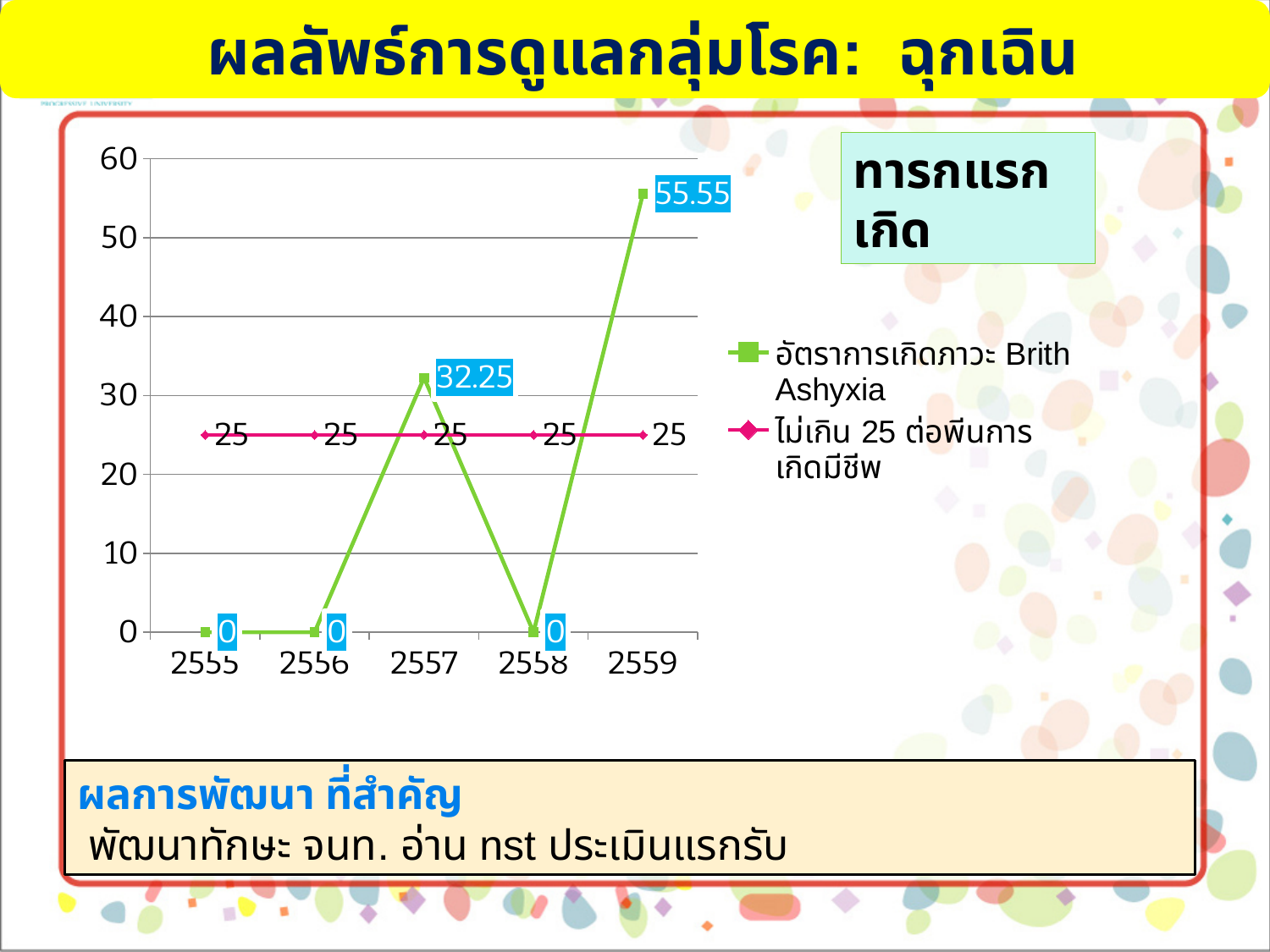

ผลลัพธ์การดูแลกลุ่มโรค:  ฉุกเฉิน

### Chart

| Category | อัตราการเกิดภาวะ Brith Ashyxia | ไม่เกิน 25 ต่อพีนการเกิดมีชีพ |
|---|---|---|
| 2555 | 0.0 | 25.0 |
| 2556 | 0.0 | 25.0 |
| 2557 | 32.25 | 25.0 |
| 2558 | 0.0 | 25.0 |
| 2559 | 55.55 | 25.0 |
ทารกแรกเกิด
ผลการพัฒนา ที่สำคัญ
 พัฒนาทักษะ จนท. อ่าน nst ประเมินแรกรับ